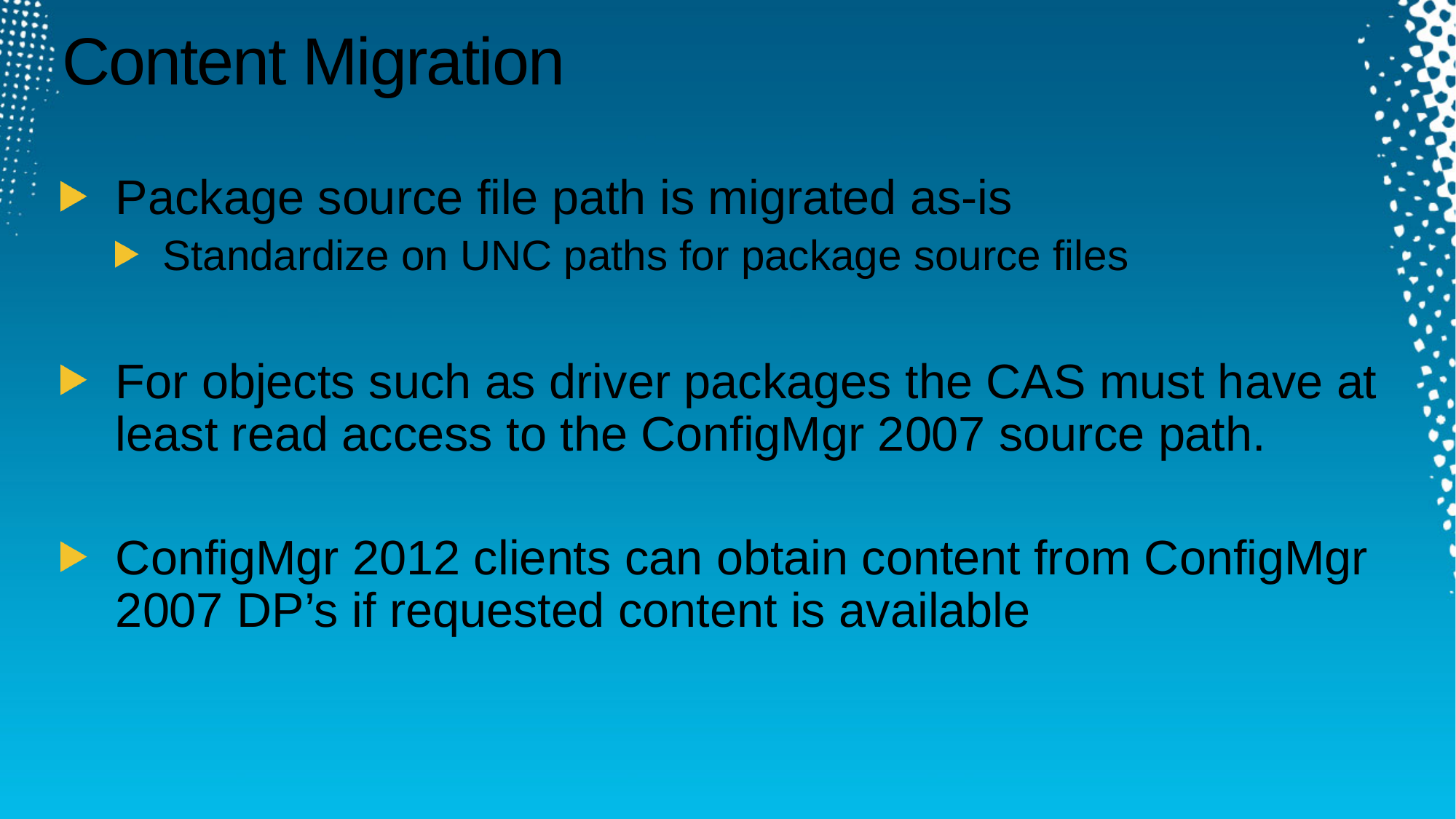

# Content Migration
Package source file path is migrated as-is
Standardize on UNC paths for package source files

For objects such as driver packages the CAS must have at least read access to the ConfigMgr 2007 source path.

ConfigMgr 2012 clients can obtain content from ConfigMgr 2007 DP’s if requested content is available